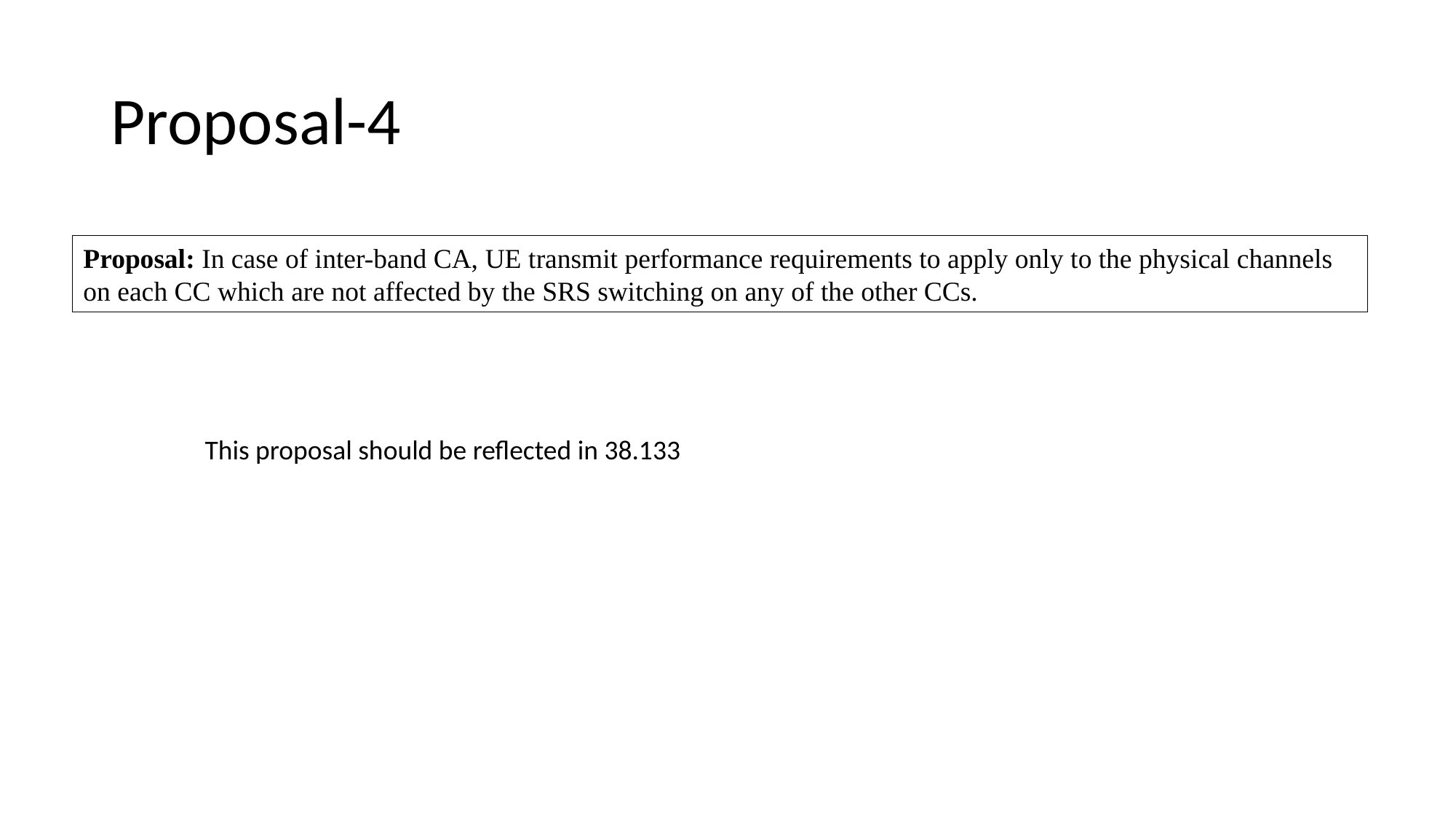

# Proposal-4
Proposal: In case of inter-band CA, UE transmit performance requirements to apply only to the physical channels on each CC which are not affected by the SRS switching on any of the other CCs.
This proposal should be reflected in 38.133